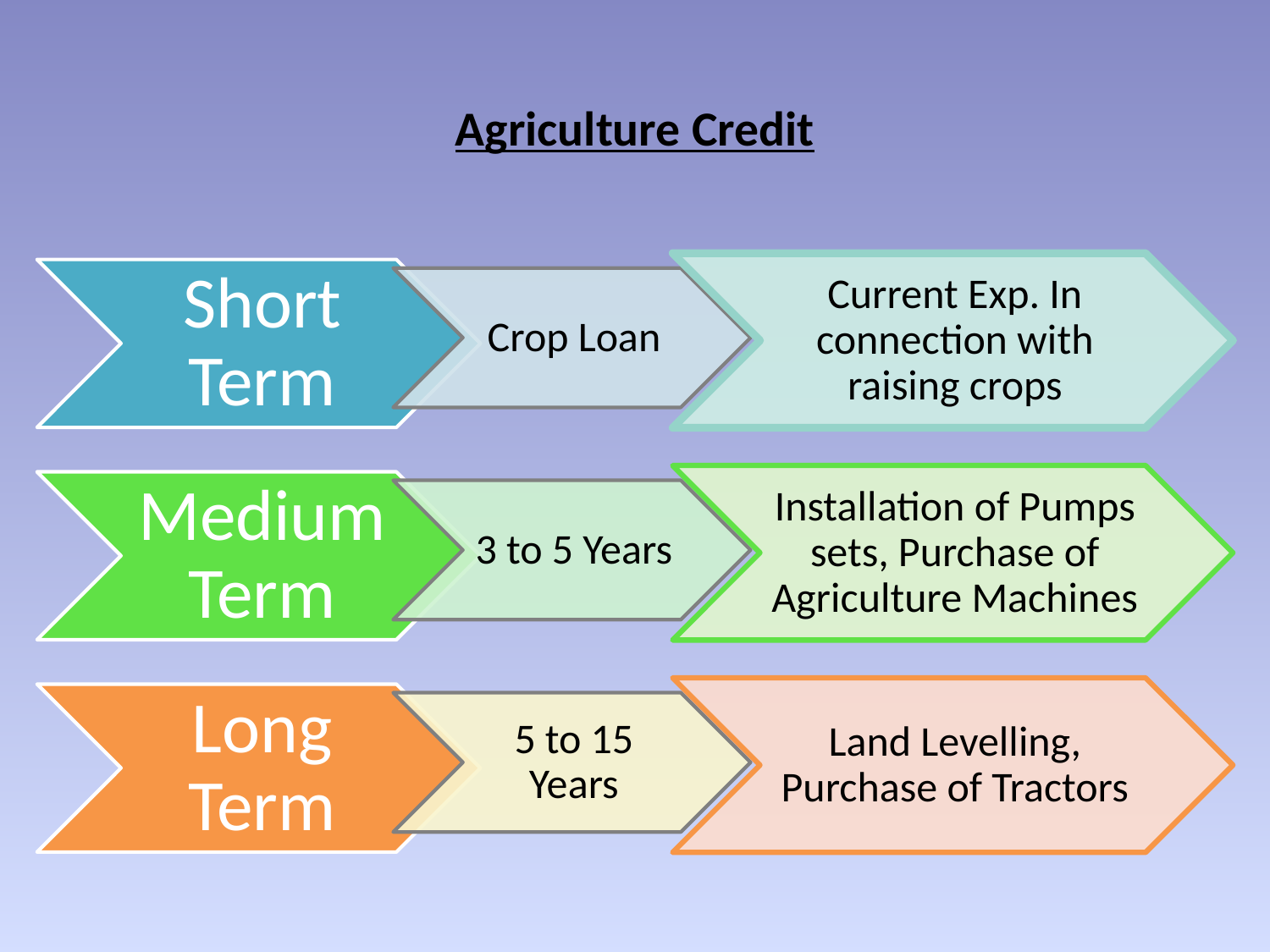

# Agriculture Credit
Short Term
Crop Loan
Current Exp. In connection with raising crops
Medium Term
3 to 5 Years
Installation of Pumps sets, Purchase of Agriculture Machines
Long Term
5 to 15 Years
Land Levelling, Purchase of Tractors